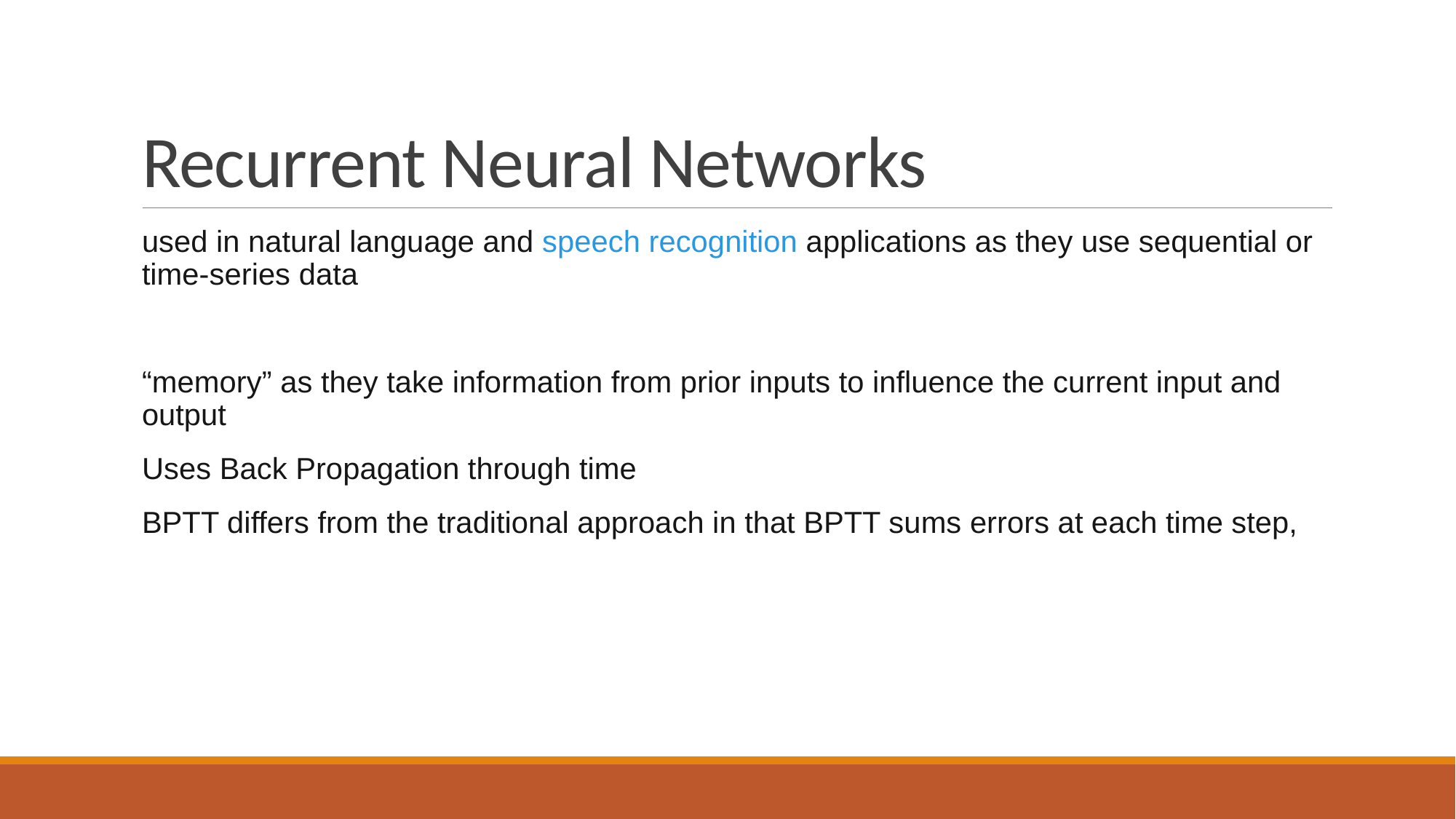

# Recurrent Neural Networks
used in natural language and speech recognition applications as they use sequential or time-series data

“memory” as they take information from prior inputs to influence the current input and output
Uses Back Propagation through time
BPTT differs from the traditional approach in that BPTT sums errors at each time step,